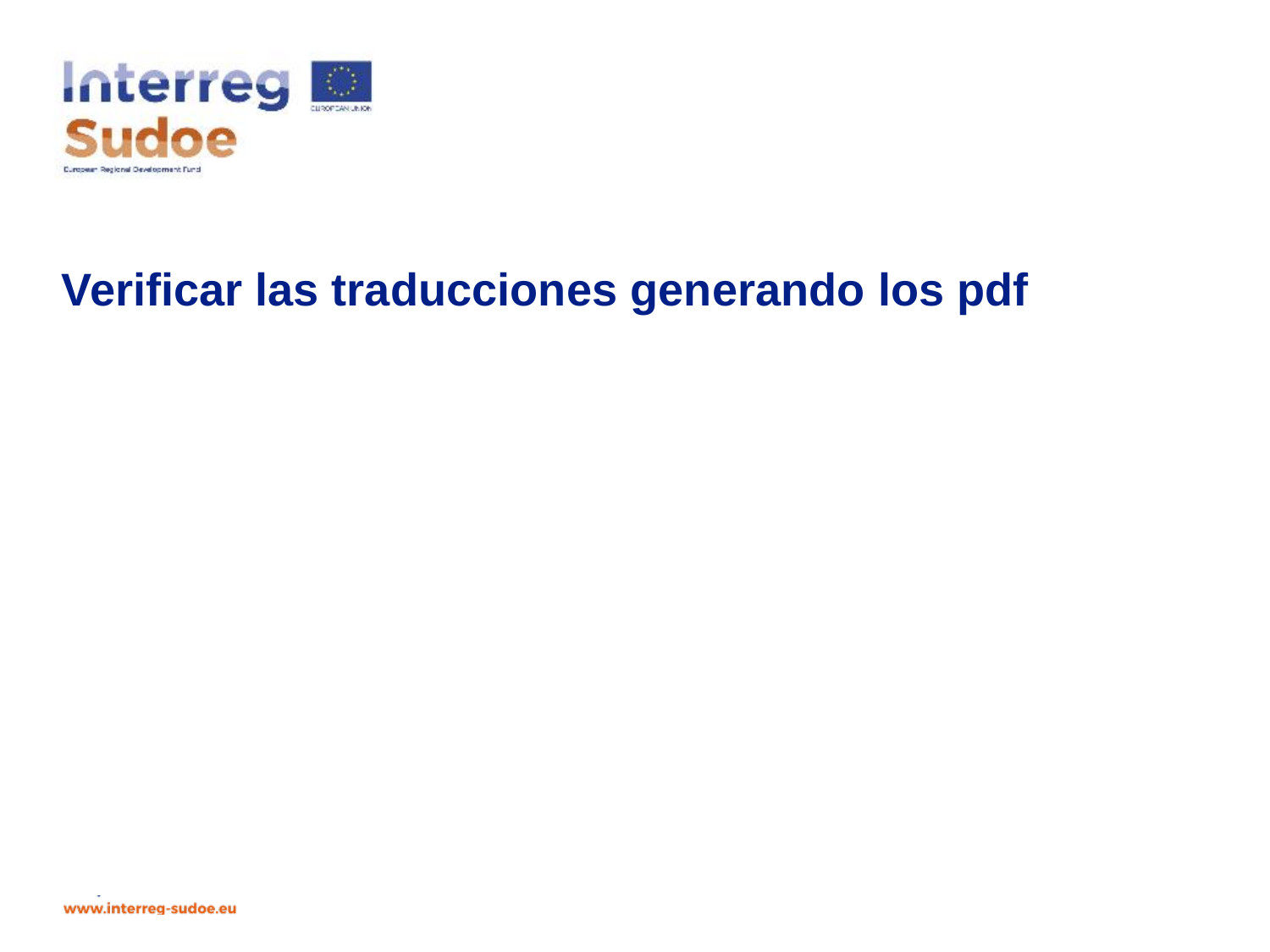

# Verificar las traducciones generando los pdf